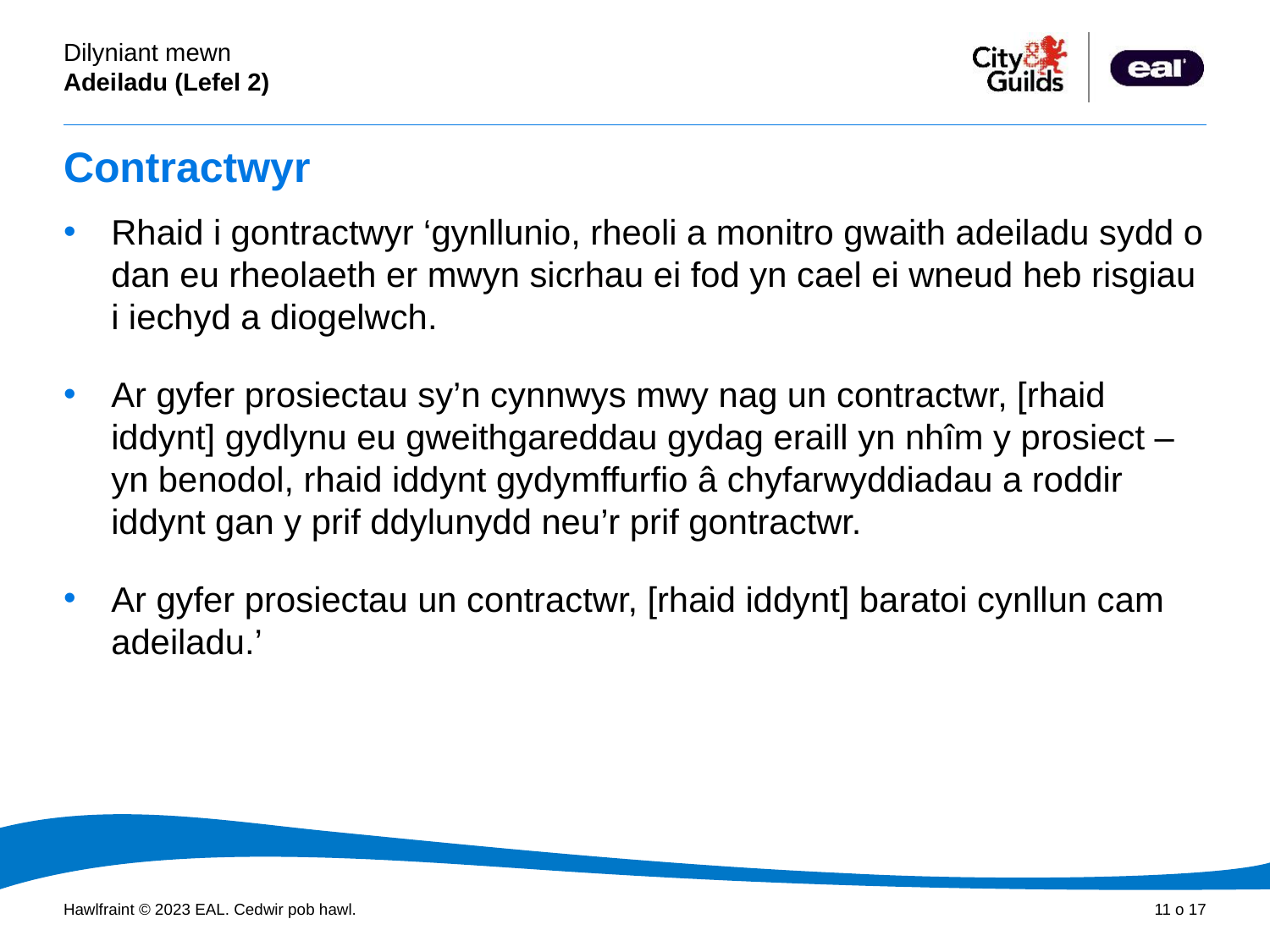

# Contractwyr
Rhaid i gontractwyr ‘gynllunio, rheoli a monitro gwaith adeiladu sydd o dan eu rheolaeth er mwyn sicrhau ei fod yn cael ei wneud heb risgiau i iechyd a diogelwch.
Ar gyfer prosiectau sy’n cynnwys mwy nag un contractwr, [rhaid iddynt] gydlynu eu gweithgareddau gydag eraill yn nhîm y prosiect – yn benodol, rhaid iddynt gydymffurfio â chyfarwyddiadau a roddir iddynt gan y prif ddylunydd neu’r prif gontractwr.
Ar gyfer prosiectau un contractwr, [rhaid iddynt] baratoi cynllun cam adeiladu.’